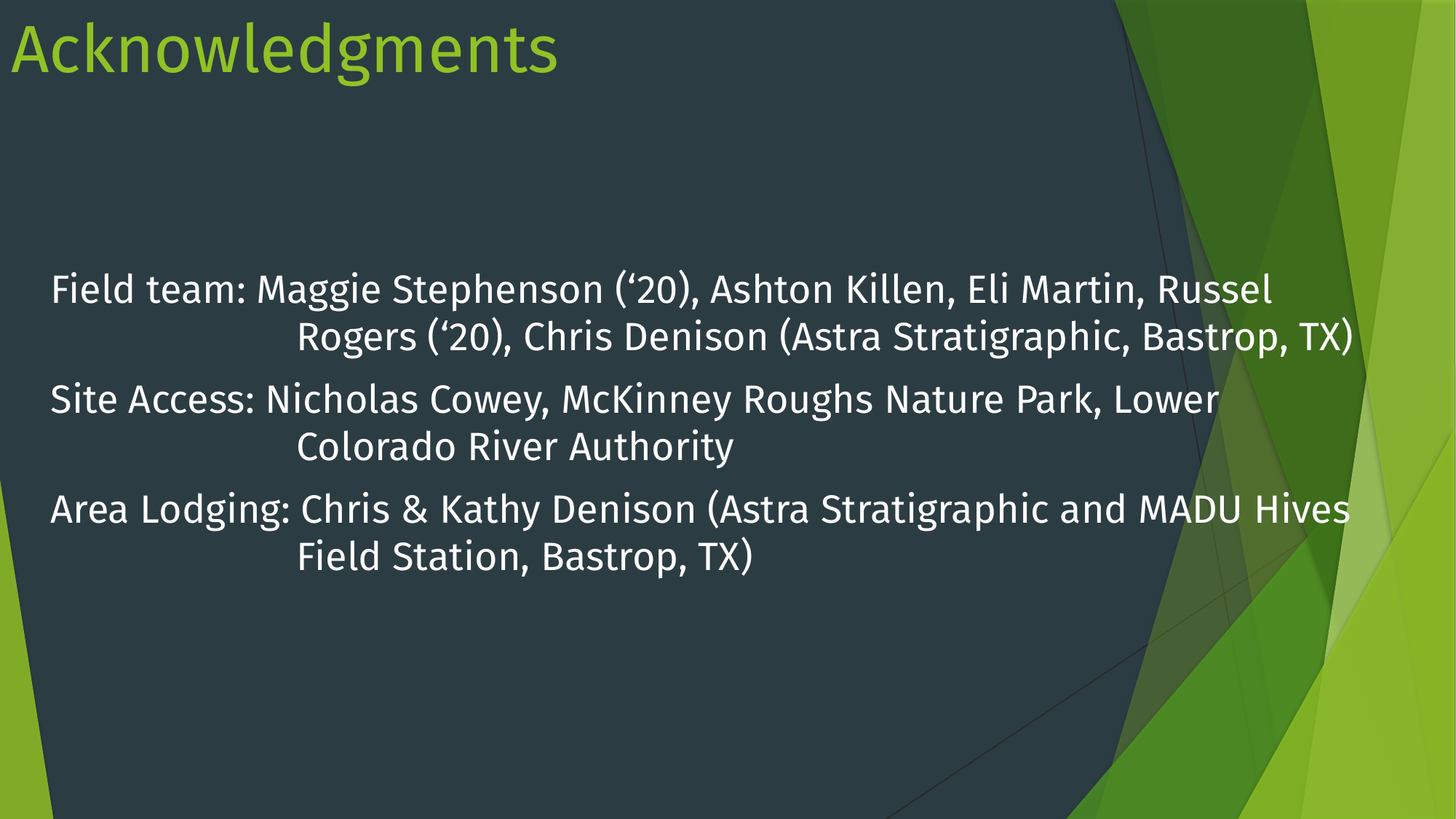

# Acknowledgments
Field team: Maggie Stephenson (‘20), Ashton Killen, Eli Martin, Russel Rogers (‘20), Chris Denison (Astra Stratigraphic, Bastrop, TX)
Site Access: Nicholas Cowey, McKinney Roughs Nature Park, Lower Colorado River Authority
Area Lodging: Chris & Kathy Denison (Astra Stratigraphic and MADU Hives Field Station, Bastrop, TX)